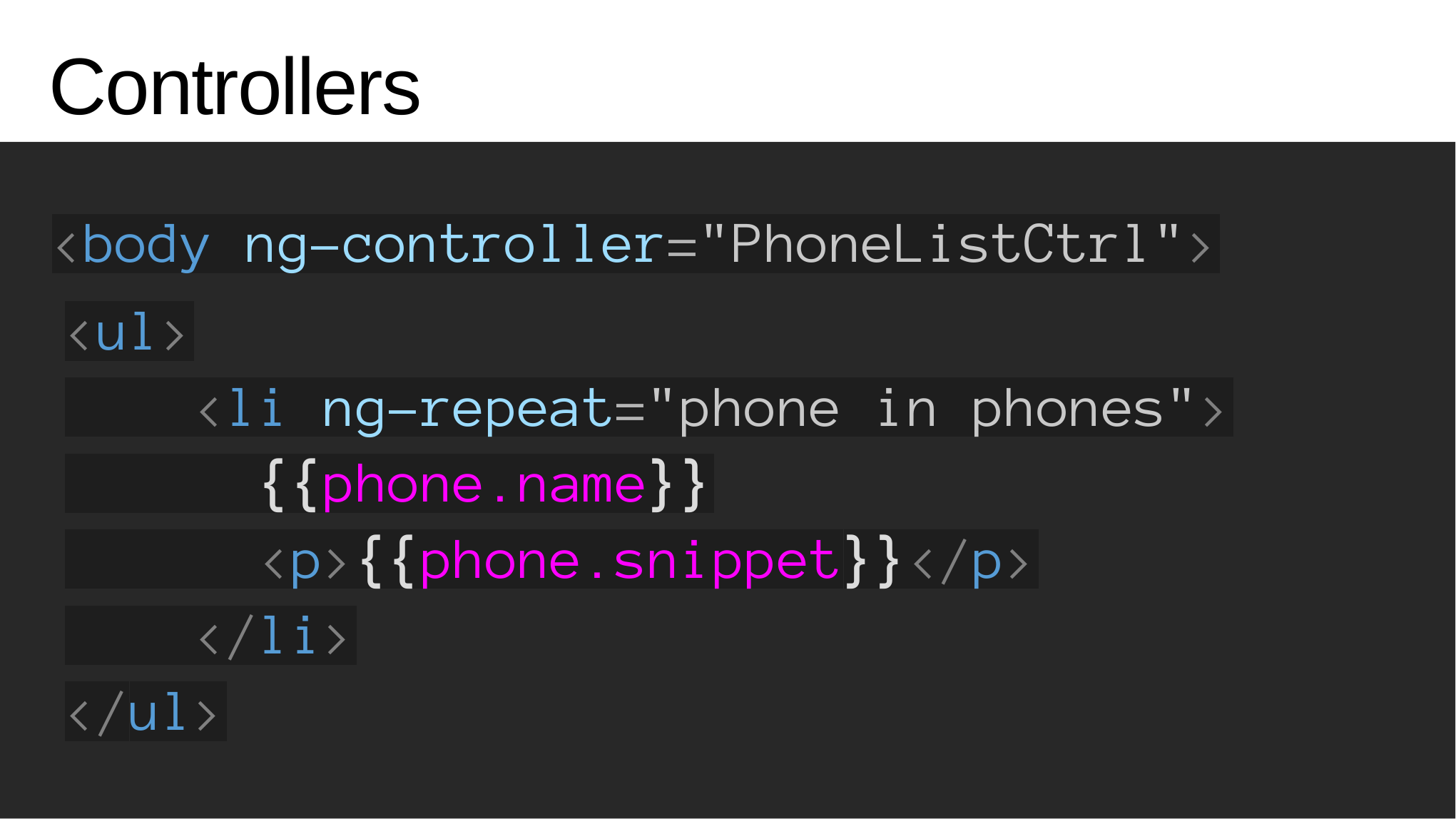

# Controllers

<body ng-controller="PhoneListCtrl">
<ul>
    <li ng-repeat="phone in phones">
      {{phone.name}}
      <p>{{phone.snippet}}</p>
    </li>
</ul>